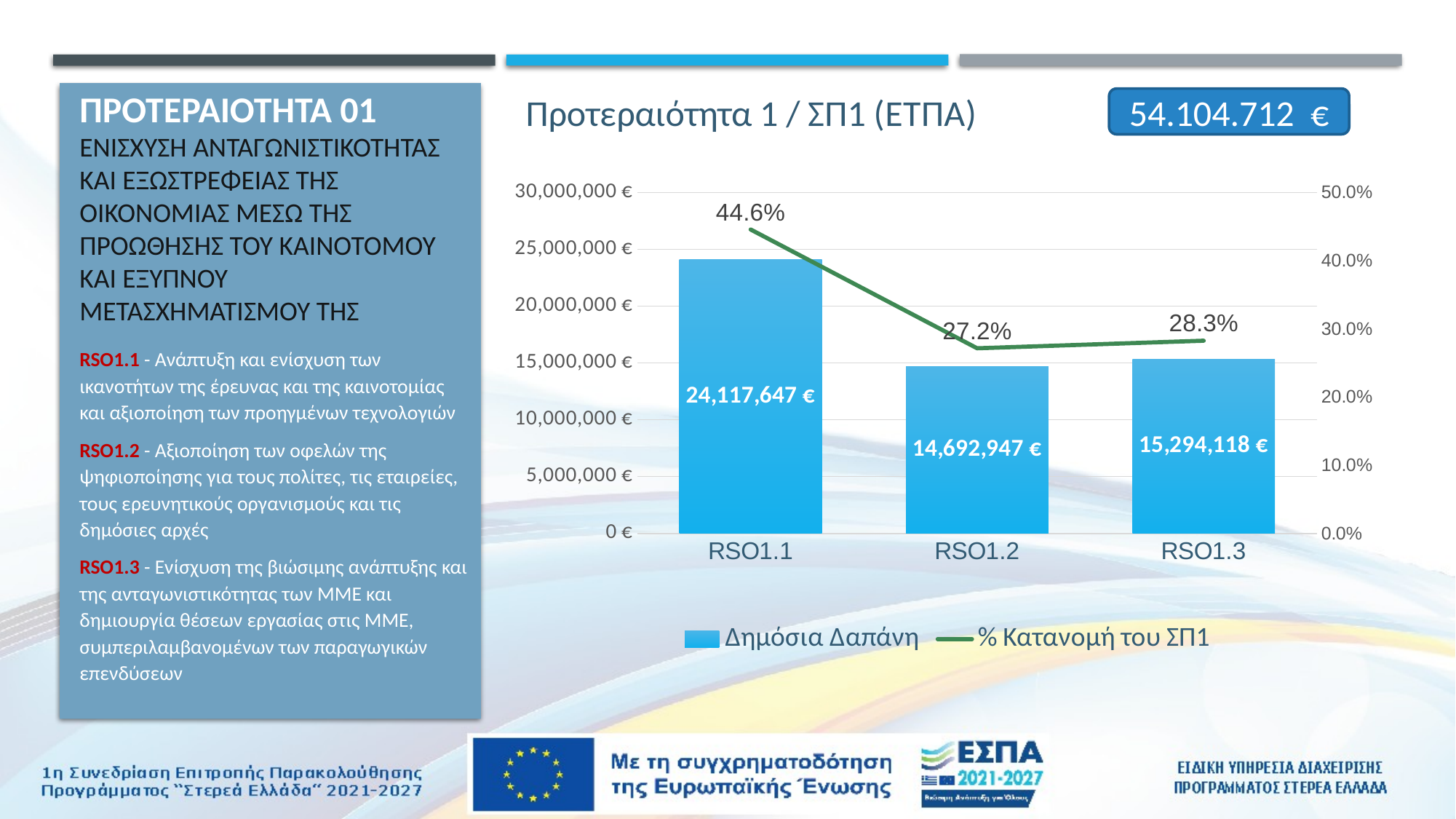

### Chart: Προτεραιότητα 1 / ΣΠ1 (ΕΤΠΑ)

| Category | Δημόσια Δαπάνη | % Κατανομή του ΣΠ1 |
|---|---|---|
| RSO1.1 | 24117647.0 | 0.4457587169117544 |
| RSO1.2 | 14692947.0 | 0.27156501637047803 |
| RSO1.3 | 15294118.0 | 0.2826762667177676 |
54.104.712  €
# ΠΡΟΤΕΡΑΙΟΤΗΤΑ 01 ΕΝΙΣΧΥΣΗ ΑΝΤΑΓΩΝΙΣΤΙΚΟΤΗΤΑΣ ΚΑΙ ΕΞΩΣΤΡΕΦΕΙΑΣ ΤΗΣ ΟΙΚΟΝΟΜΙΑΣ ΜΕΣΩ ΤΗΣ ΠΡΟΩΘΗΣΗΣ ΤΟΥ ΚΑΙΝΟΤΟΜΟΥ ΚΑΙ ΕΞΥΠΝΟΥ ΜΕΤΑΣΧΗΜΑΤΙΣΜΟΥ ΤΗΣ
RSO1.1 - Ανάπτυξη και ενίσχυση των ικανοτήτων της έρευνας και της καινοτομίας και αξιοποίηση των προηγμένων τεχνολογιών
RSO1.2 - Αξιοποίηση των οφελών της ψηφιοποίησης για τους πολίτες, τις εταιρείες, τους ερευνητικούς οργανισμούς και τις δημόσιες αρχές
RSO1.3 - Ενίσχυση της βιώσιμης ανάπτυξης και της ανταγωνιστικότητας των ΜΜΕ και δημιουργία θέσεων εργασίας στις ΜΜΕ, συμπεριλαμβανομένων των παραγωγικών επενδύσεων